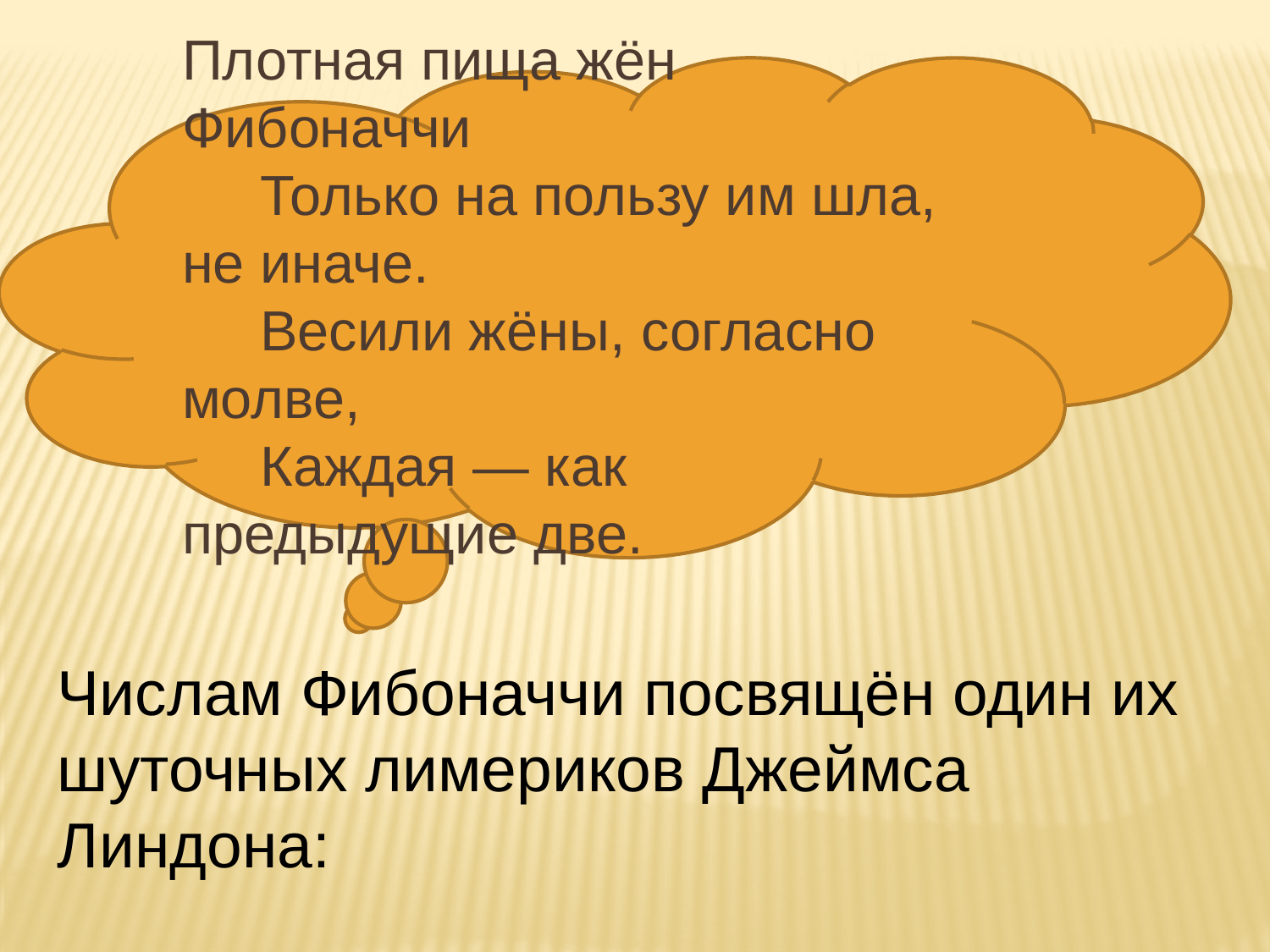

Плотная пища жён Фибоначчи
     Только на пользу им шла, не иначе.
     Весили жёны, согласно молве,
     Каждая — как предыдущие две.
Числам Фибоначчи посвящён один их шуточных лимериков Джеймса Линдона: